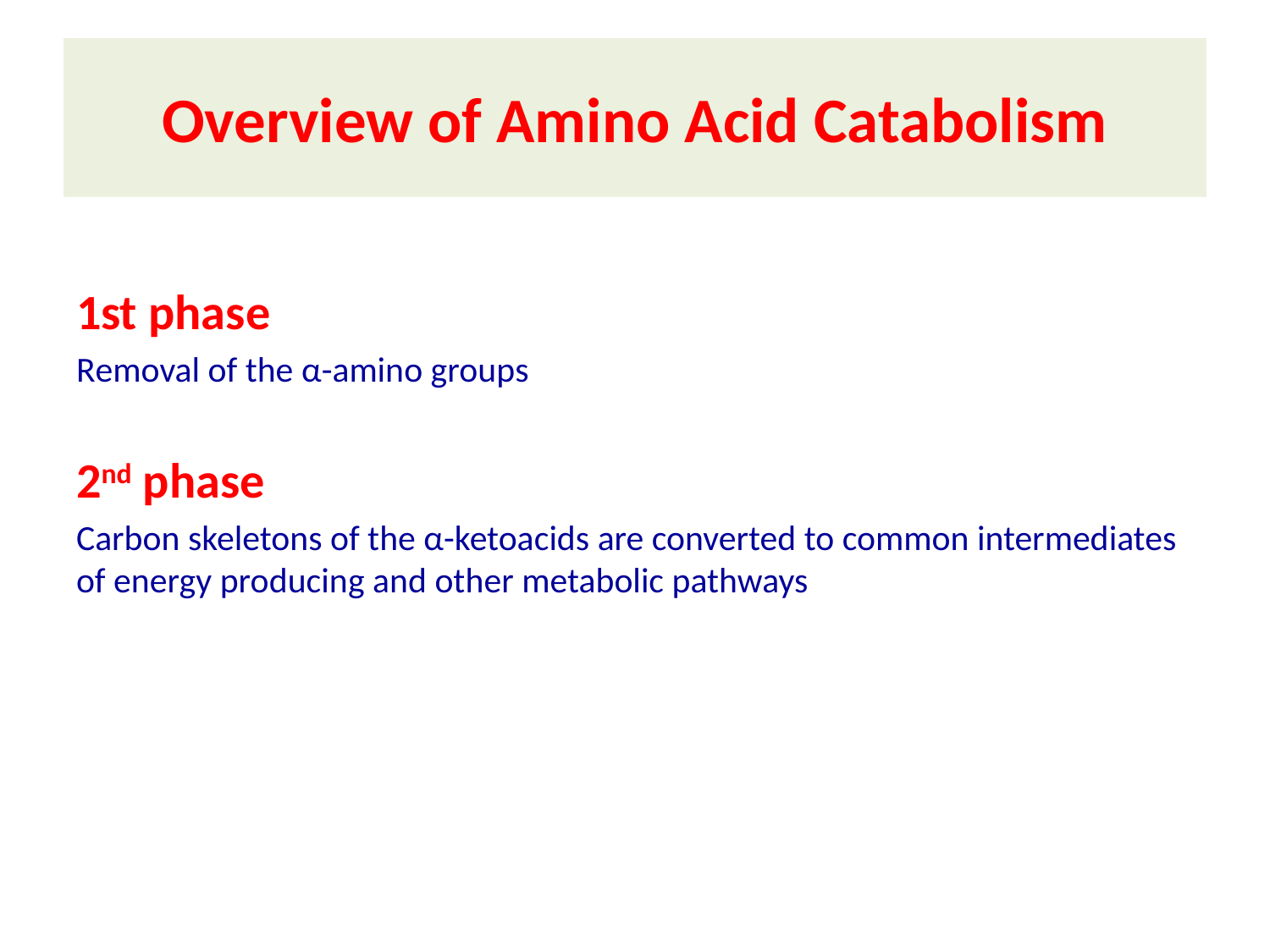

# Overview of Amino Acid Catabolism

1st phase
Removal of the α-amino groups

2nd phase
Carbon skeletons of the α-ketoacids are converted to common intermediates of energy producing and other metabolic pathways